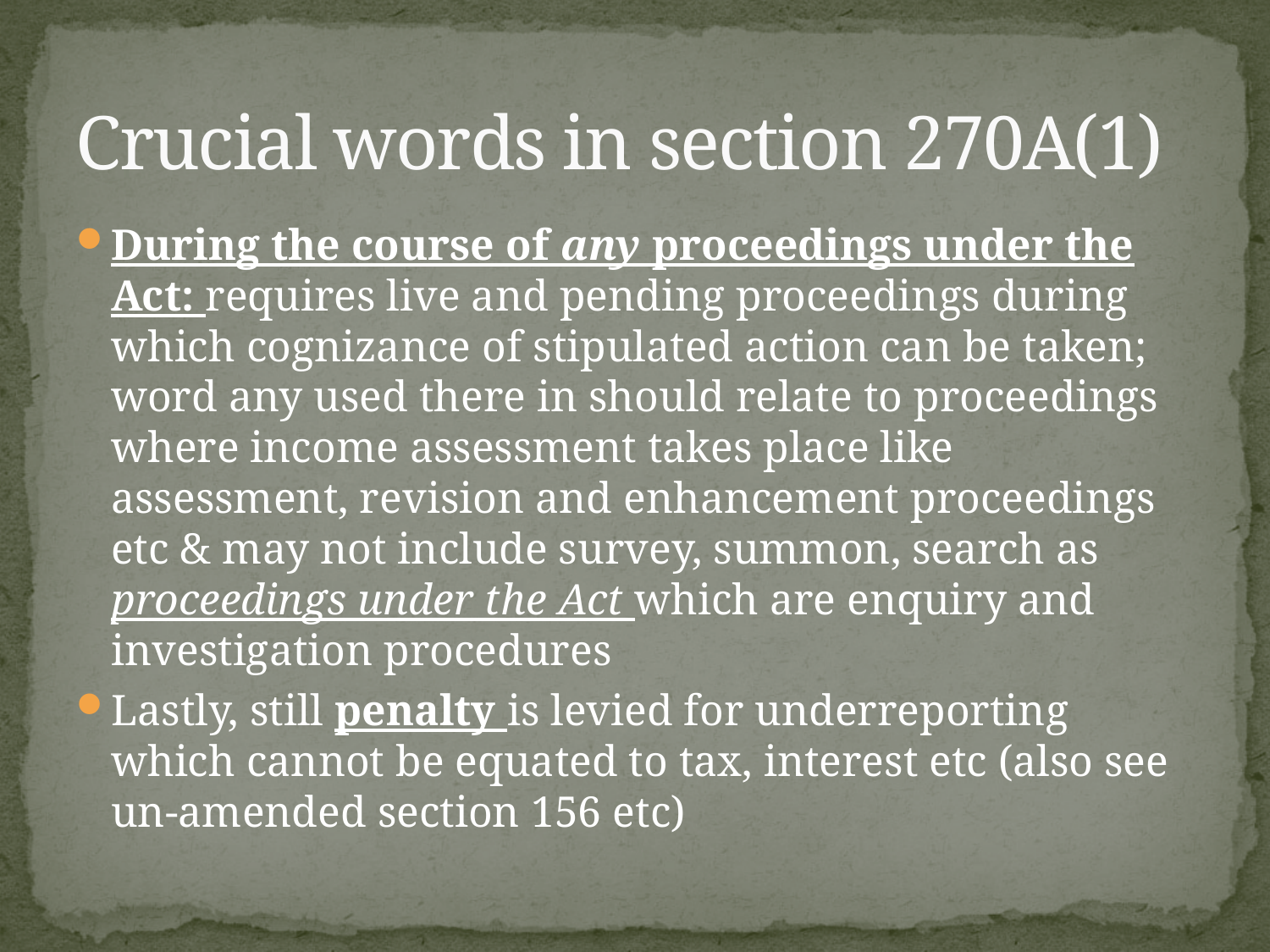

# Crucial words in section 270A(1)
During the course of any proceedings under the Act: requires live and pending proceedings during which cognizance of stipulated action can be taken; word any used there in should relate to proceedings where income assessment takes place like assessment, revision and enhancement proceedings etc & may not include survey, summon, search as proceedings under the Act which are enquiry and investigation procedures
Lastly, still penalty is levied for underreporting which cannot be equated to tax, interest etc (also see un-amended section 156 etc)